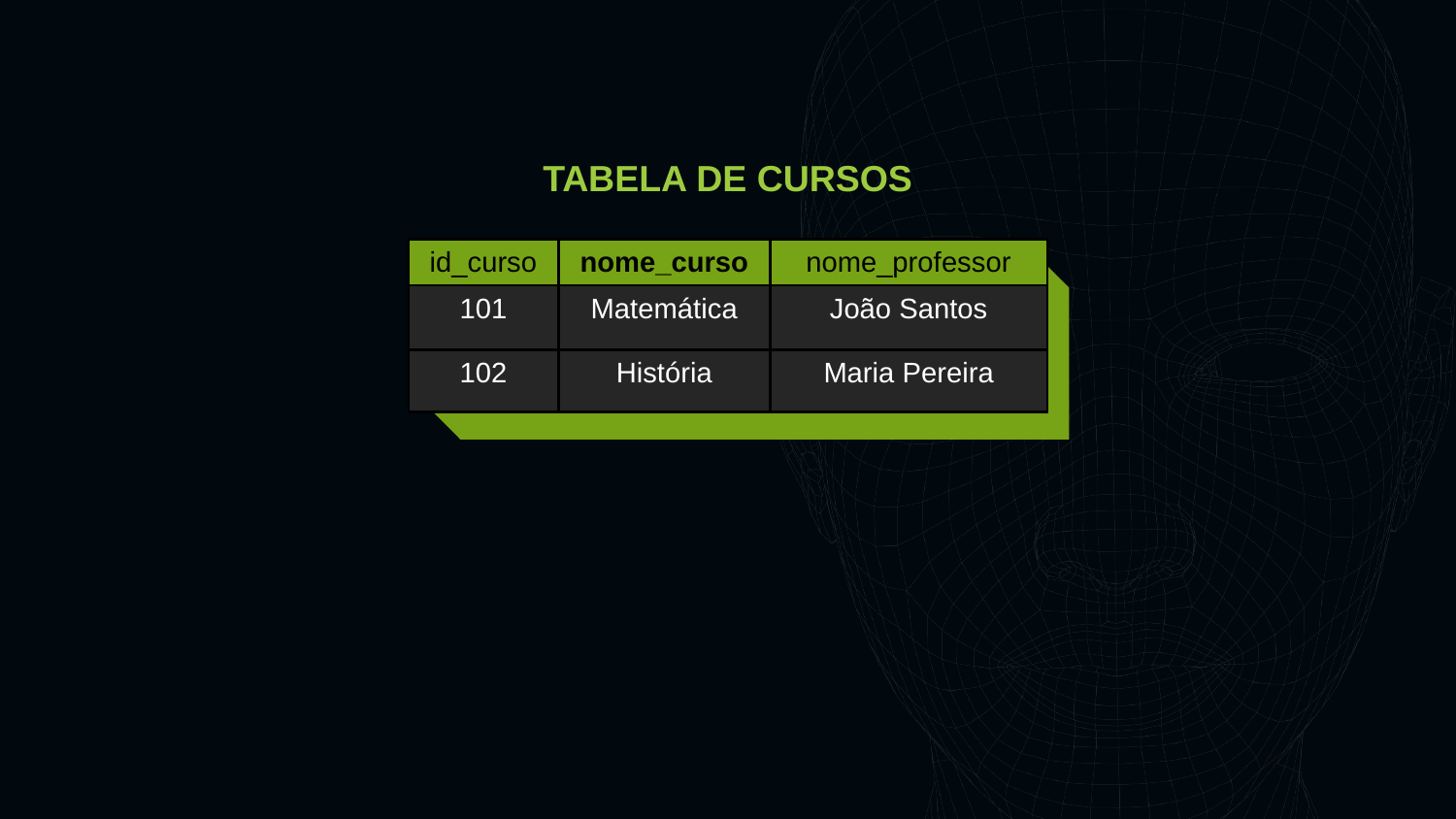

Primárias
TABELA DE CURSOS
| id\_curso | nome\_curso | nome\_professor |
| --- | --- | --- |
| 101 | Matemática | João Santos |
| 102 | História | Maria Pereira |

Apoio